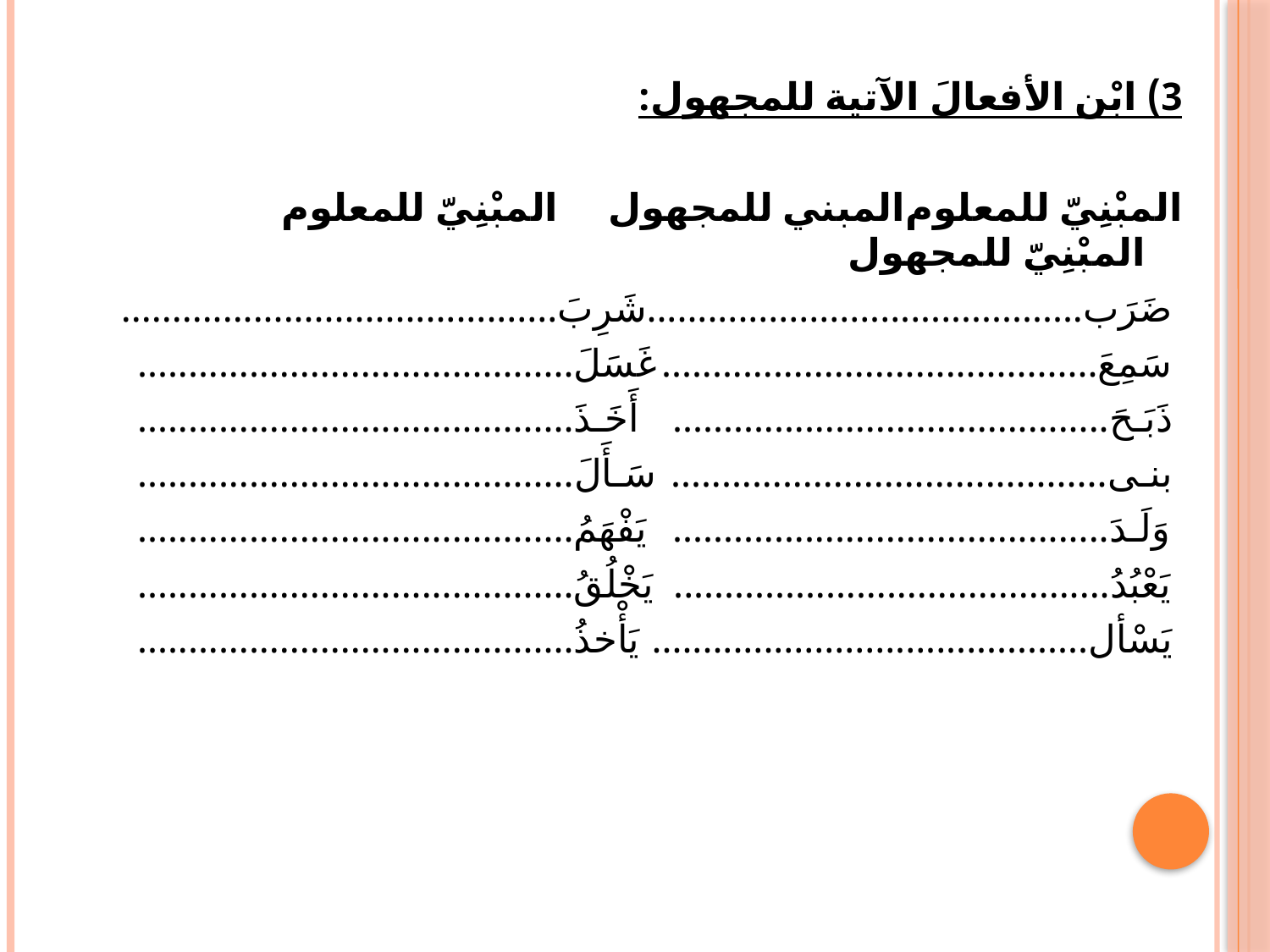

3) ابْن الأفعالَ الآتية للمجهول:

المبْنِيّ للمعلوم	المبني للمجهول	     المبْنِيّ للمعلوم	         المبْنِيّ للمجهول
 	ضَرَب	...........................................	شَرِبَ	...........................................
 	سَمِعَ	...........................................	غَسَلَ	...........................................
 	ذَبَـحَ	...........................................	أَخَـذَ	...........................................
 	بنـى	...........................................	سَـأَلَ	...........................................
 	وَلَـدَ	...........................................	يَفْهَمُ	...........................................
 	يَعْبُدُ	...........................................	يَخْلُقُ	...........................................
 	يَسْأل	...........................................	يَأْخذُ	...........................................